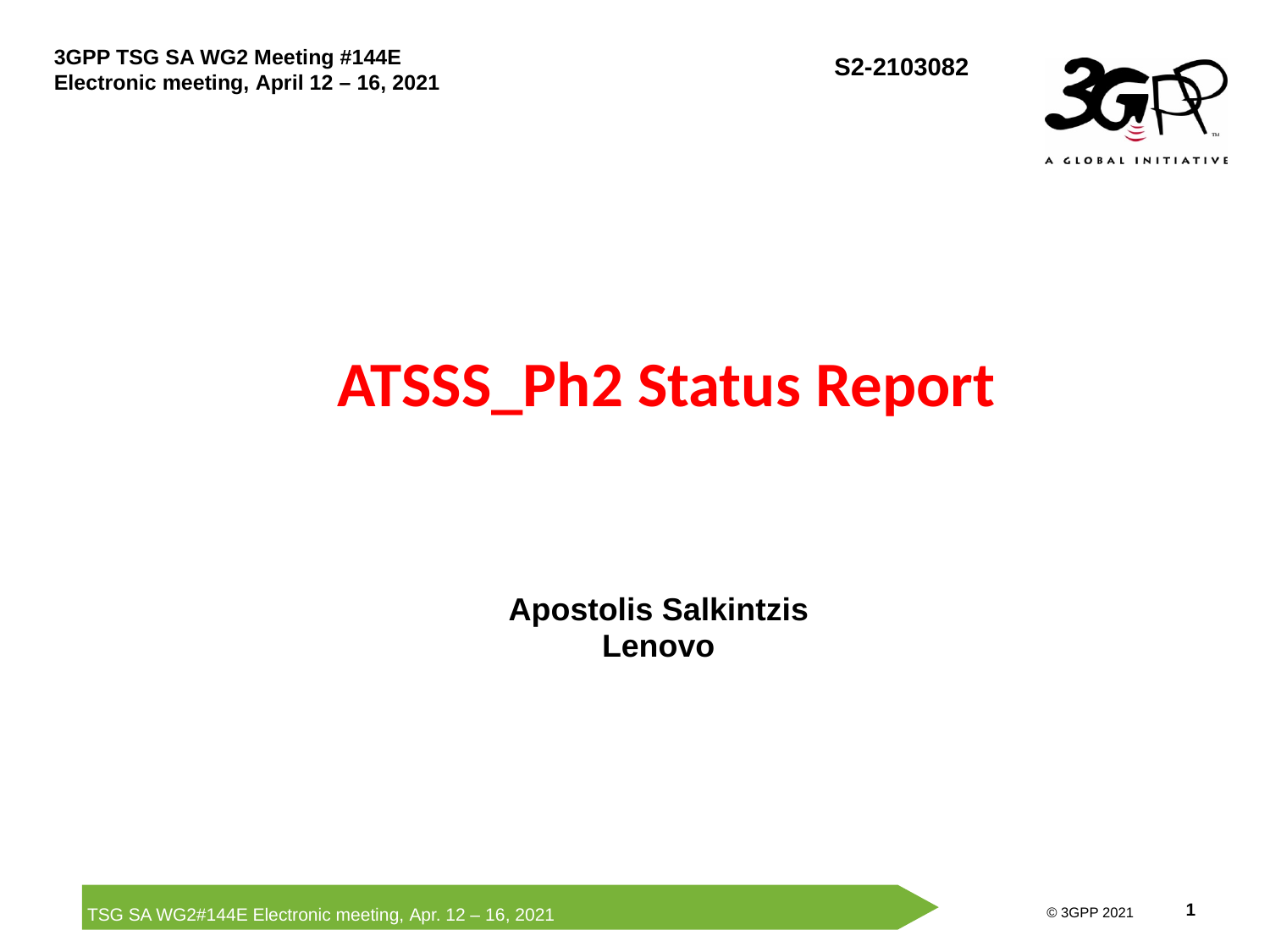

# ATSSS_Ph2 Status Report
Apostolis Salkintzis
Lenovo